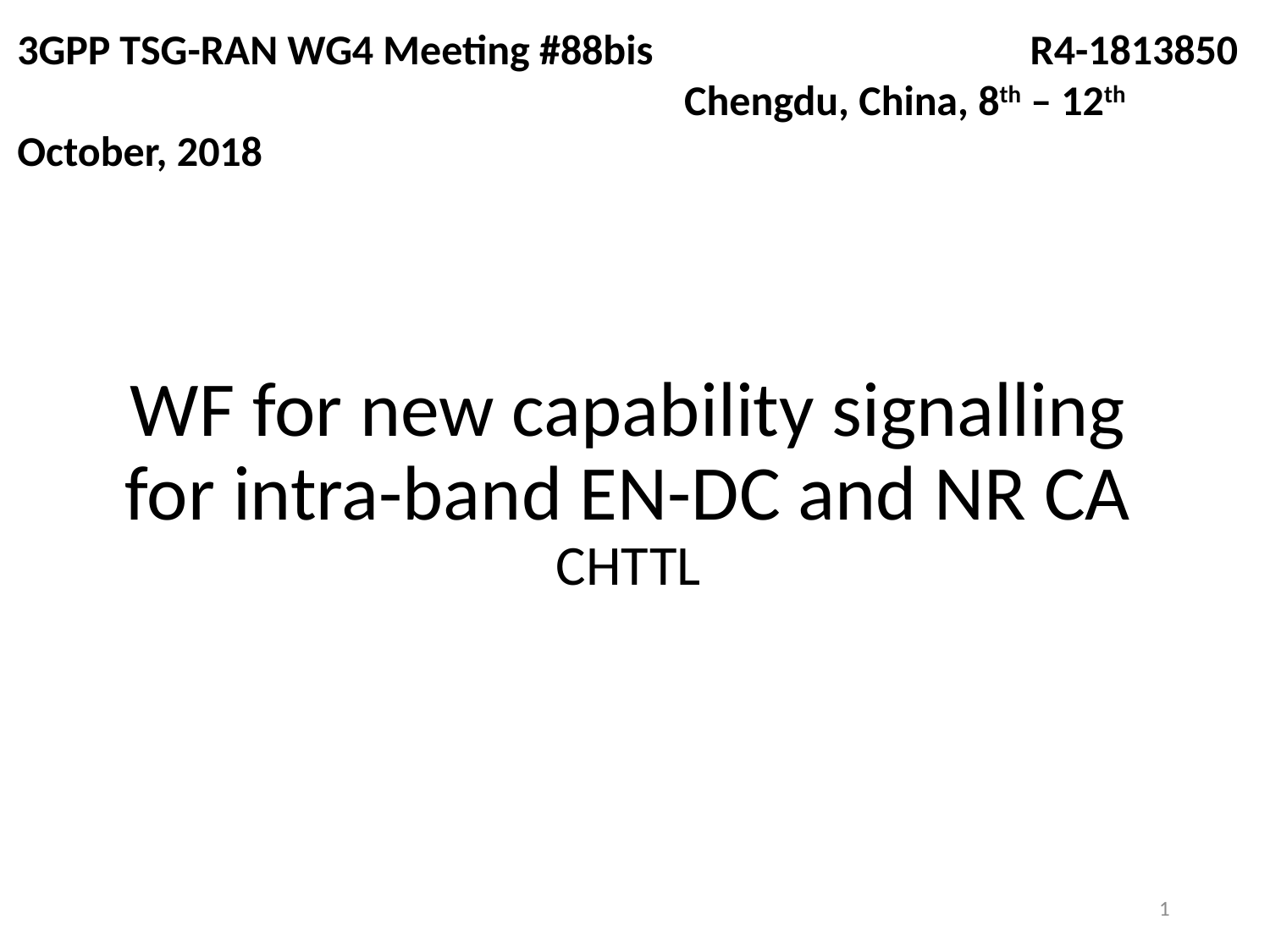

3GPP TSG-RAN WG4 Meeting #88bis 		             R4-1813850                                                                       Chengdu, China, 8th – 12th October, 2018
# WF for new capability signalling for intra-band EN-DC and NR CA CHTTL
1